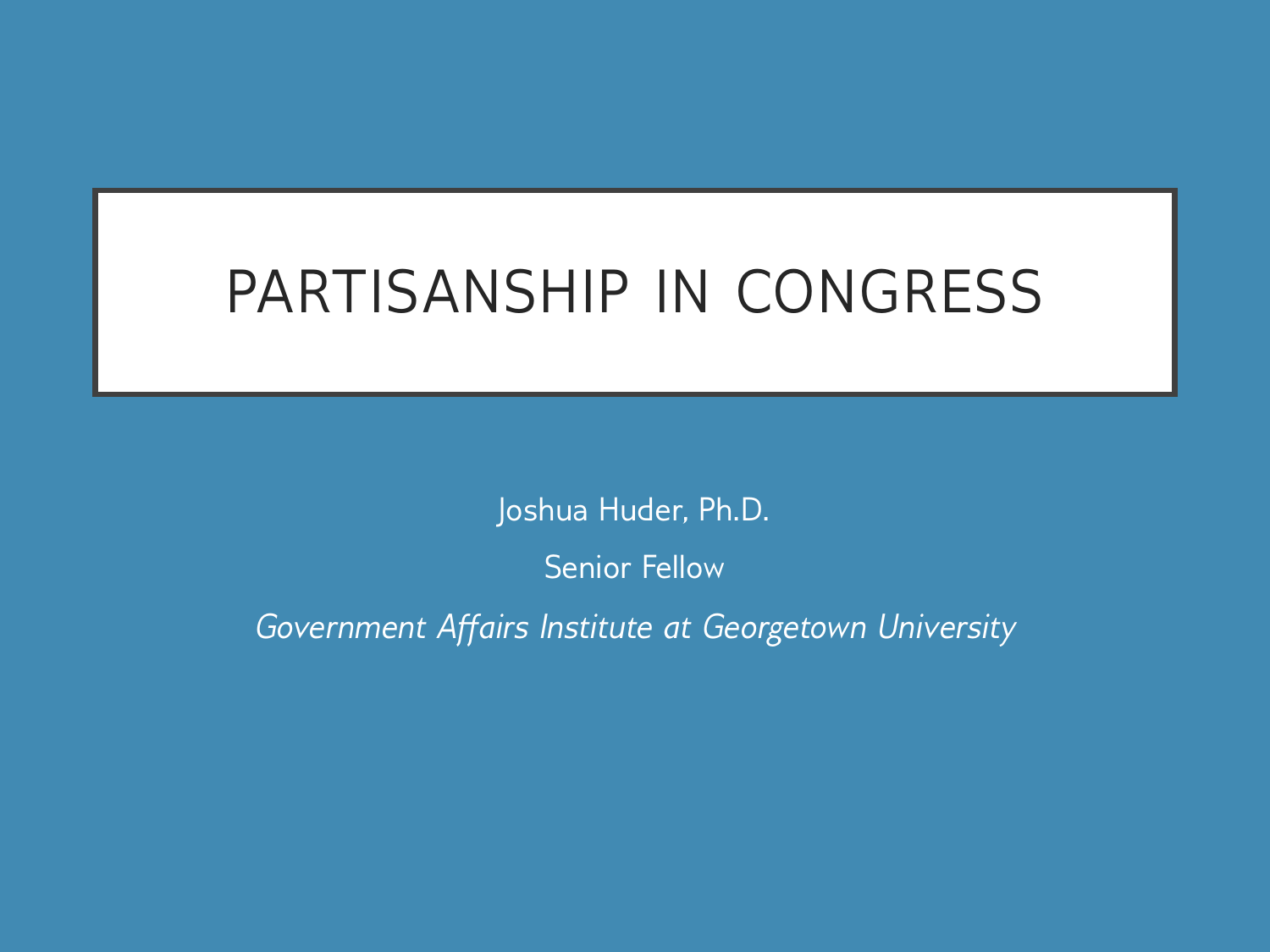

# Partisanship in Congress

Joshua Huder, Ph.D.
Senior Fellow
Government Affairs Institute at Georgetown University